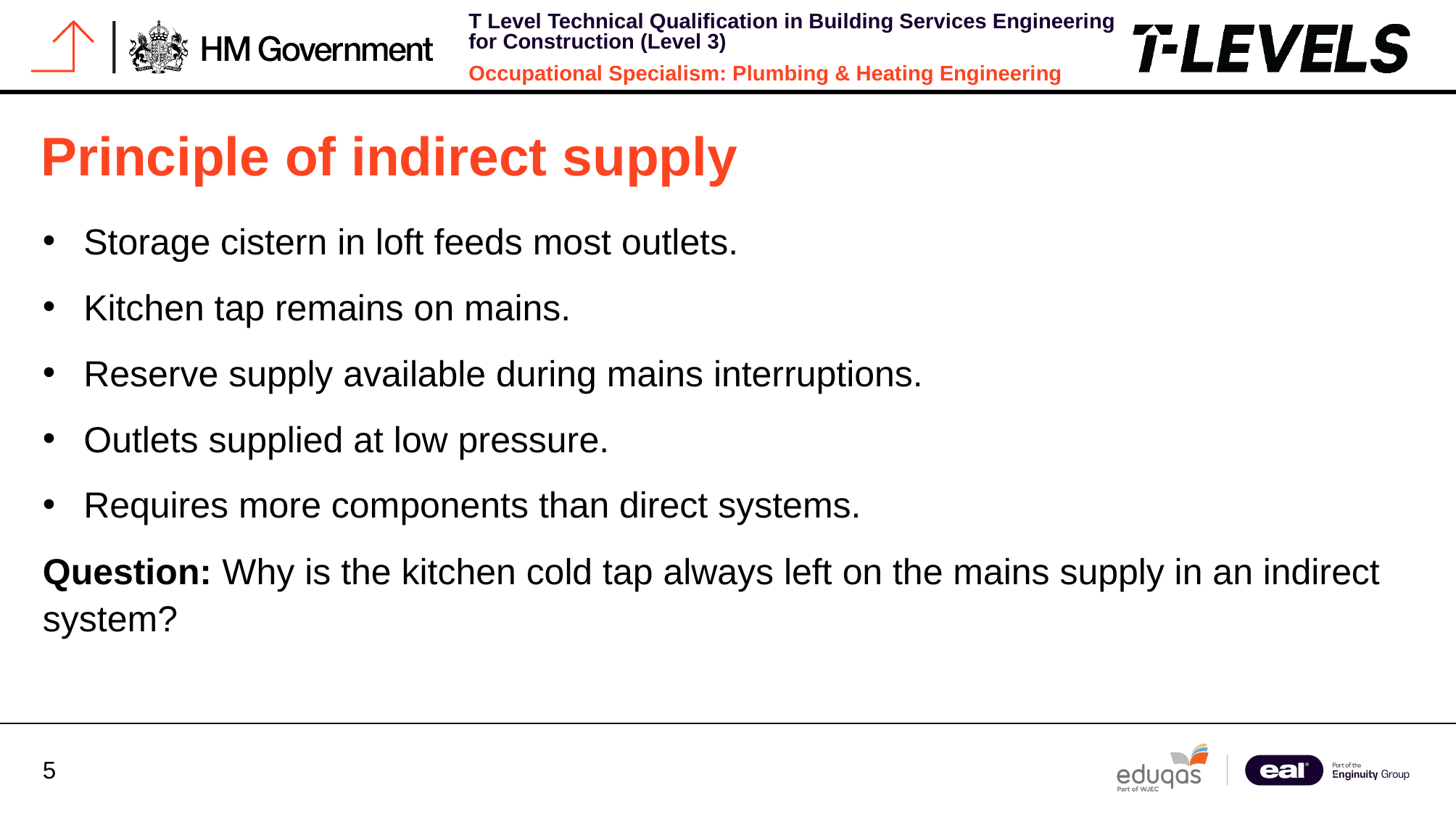

# Principle of indirect supply
Storage cistern in loft feeds most outlets.
Kitchen tap remains on mains.
Reserve supply available during mains interruptions.
Outlets supplied at low pressure.
Requires more components than direct systems.
Question: Why is the kitchen cold tap always left on the mains supply in an indirect system?